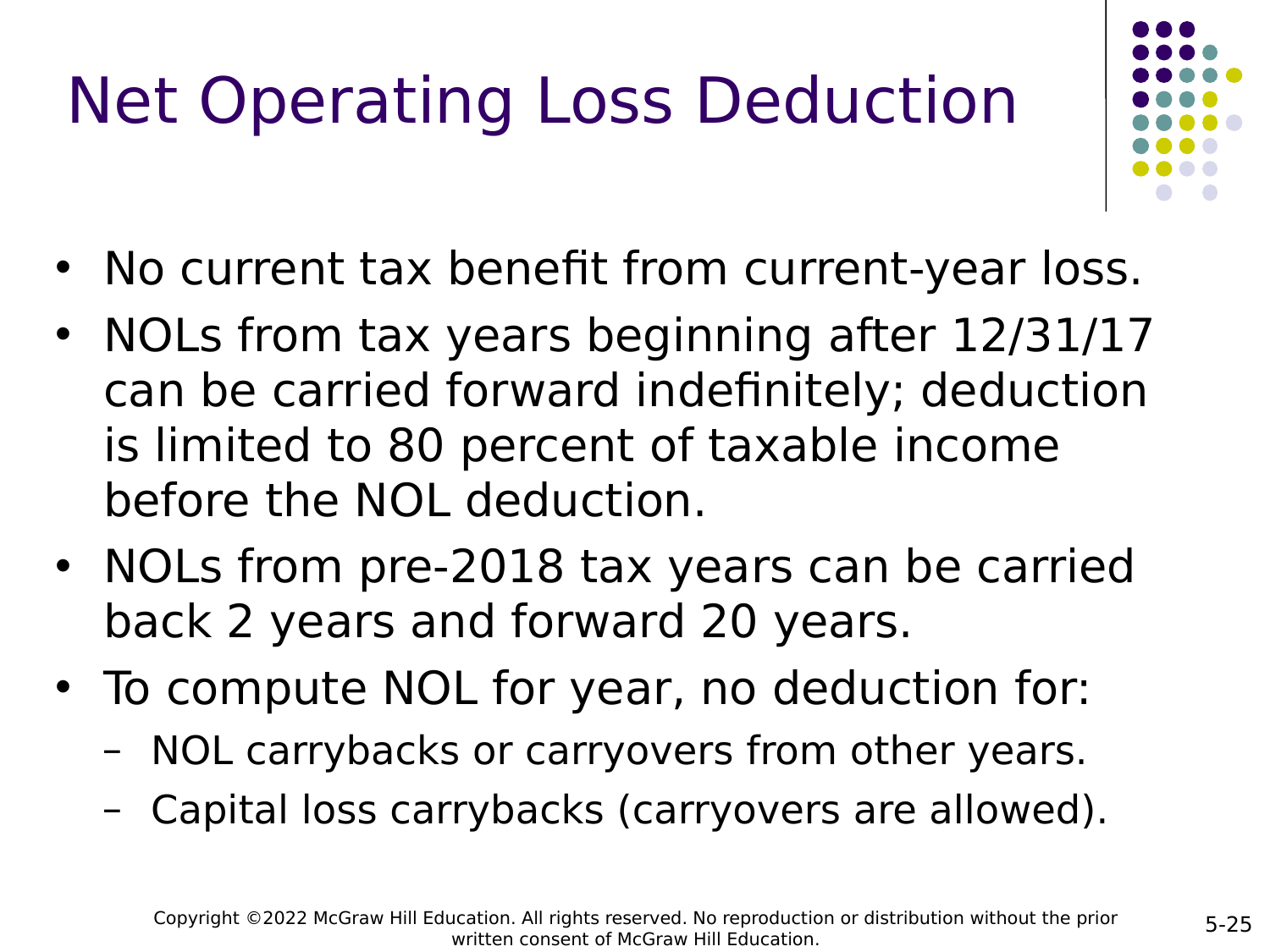

# Net Operating Loss Deduction
No current tax benefit from current-year loss.
NOLs from tax years beginning after 12/31/17 can be carried forward indefinitely; deduction is limited to 80 percent of taxable income before the NOL deduction.
NOLs from pre-2018 tax years can be carried back 2 years and forward 20 years.
To compute NOL for year, no deduction for:
NOL carrybacks or carryovers from other years.
Capital loss carrybacks (carryovers are allowed).
5-25